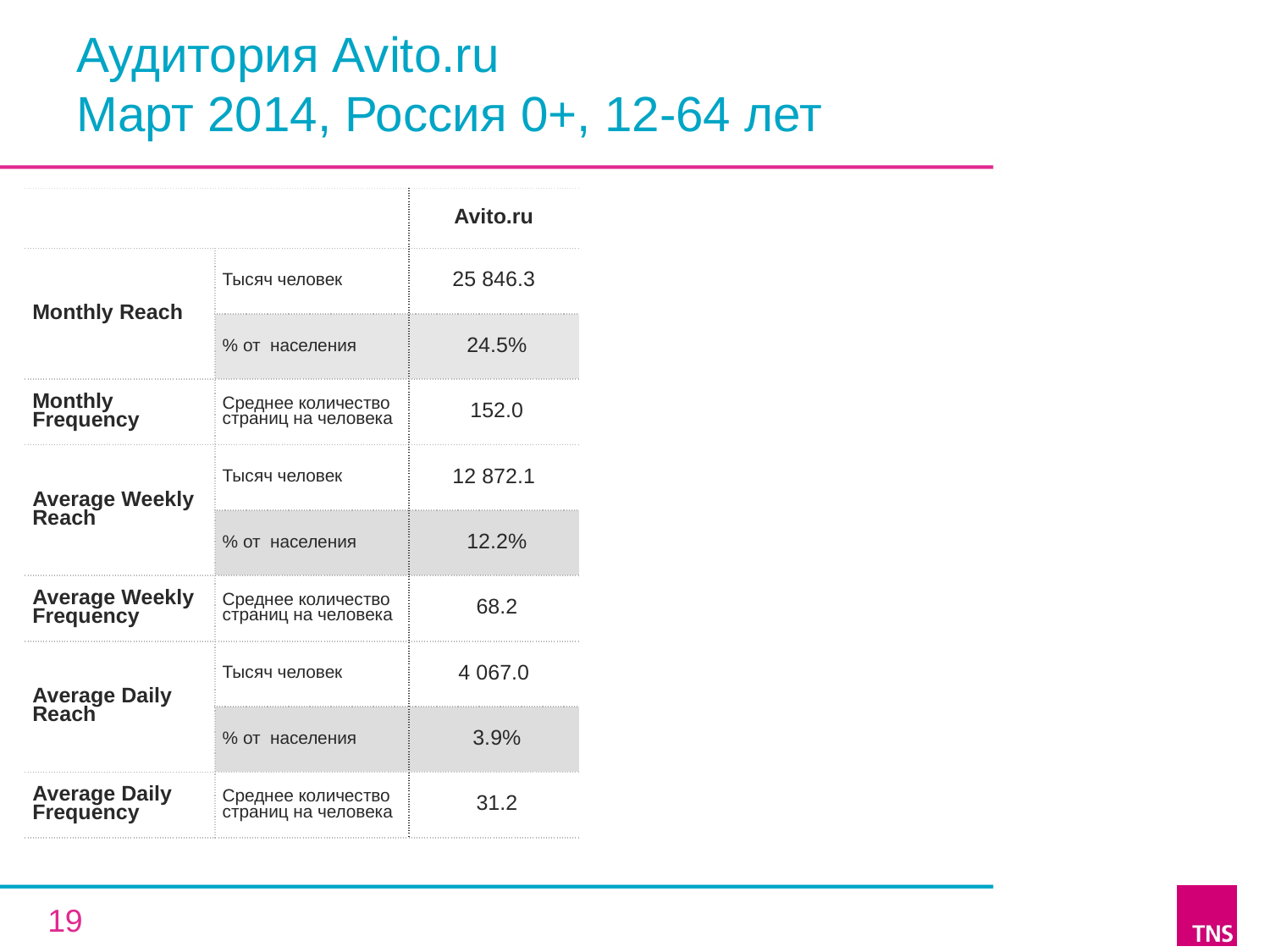

# Аудитория Avito.ru Март 2014, Россия 0+, 12-64 лет
|  |  | Avito.ru |
| --- | --- | --- |
| Monthly Reach | Тысяч человек | 25 846.3 |
|  | % от населения | 24.5% |
| Monthly Frequency | Среднее количество страниц на человека | 152.0 |
| Average Weekly Reach | Тысяч человек | 12 872.1 |
|  | % от населения | 12.2% |
| Average Weekly Frequency | Среднее количество страниц на человека | 68.2 |
| Average Daily Reach | Тысяч человек | 4 067.0 |
|  | % от населения | 3.9% |
| Average Daily Frequency | Среднее количество страниц на человека | 31.2 |

19